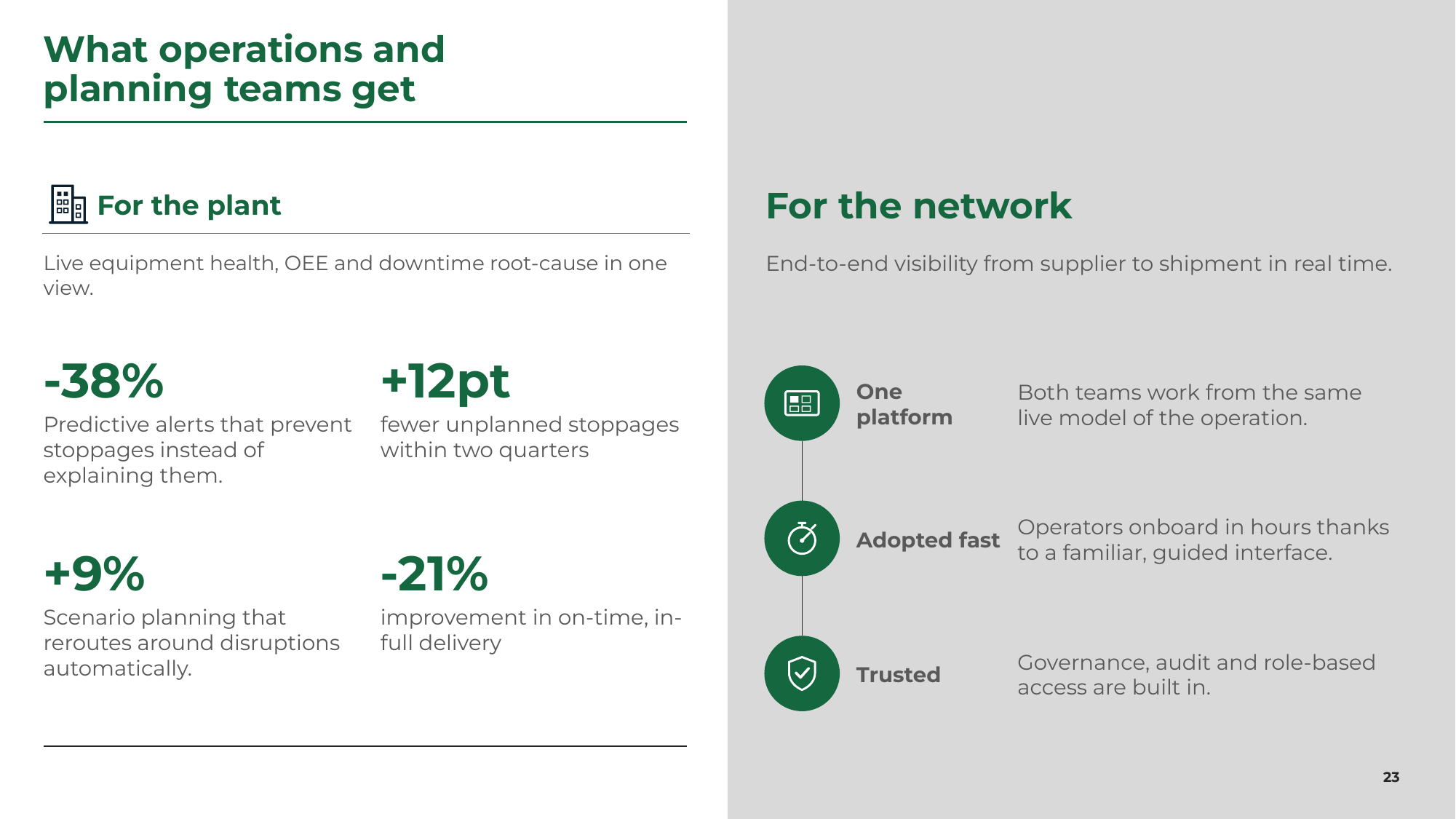

# What operations and planning teams get

For the plant
For the network
Live equipment health, OEE and downtime root-cause in one view.
End-to-end visibility from supplier to shipment in real time.
-38%
+12pt
One platform
Both teams work from the same live model of the operation.

Predictive alerts that prevent stoppages instead of explaining them.
fewer unplanned stoppages within two quarters
Adopted fast
Operators onboard in hours thanks to a familiar, guided interface.

+9%
-21%
Scenario planning that reroutes around disruptions automatically.
improvement in on-time, in-full delivery
Trusted
Governance, audit and role-based access are built in.

23